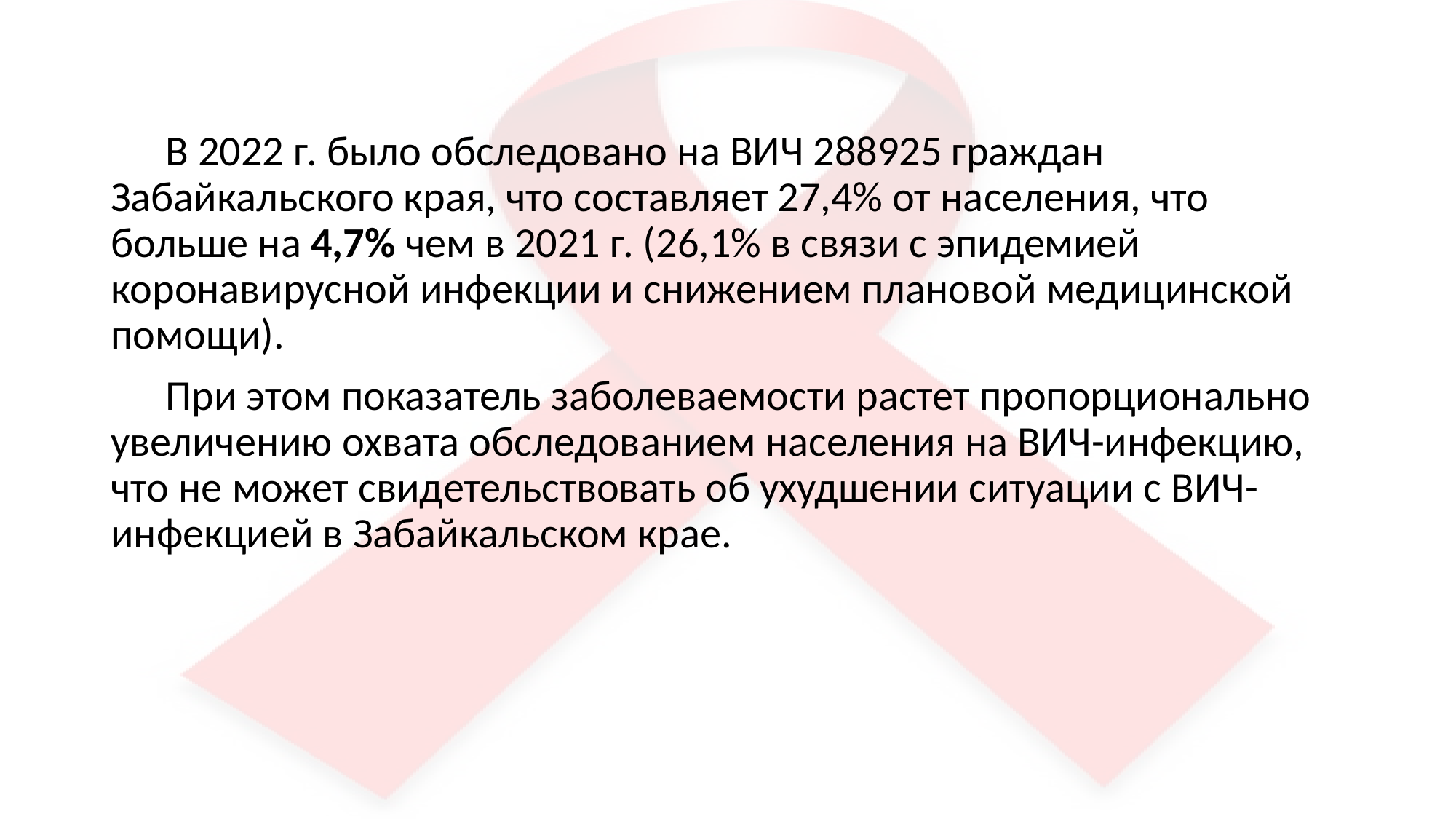

В 2022 г. было обследовано на ВИЧ 288925 граждан Забайкальского края, что составляет 27,4% от населения, что больше на 4,7% чем в 2021 г. (26,1% в связи с эпидемией коронавирусной инфекции и снижением плановой медицинской помощи).
При этом показатель заболеваемости растет пропорционально увеличению охвата обследованием населения на ВИЧ-инфекцию, что не может свидетельствовать об ухудшении ситуации с ВИЧ-инфекцией в Забайкальском крае.